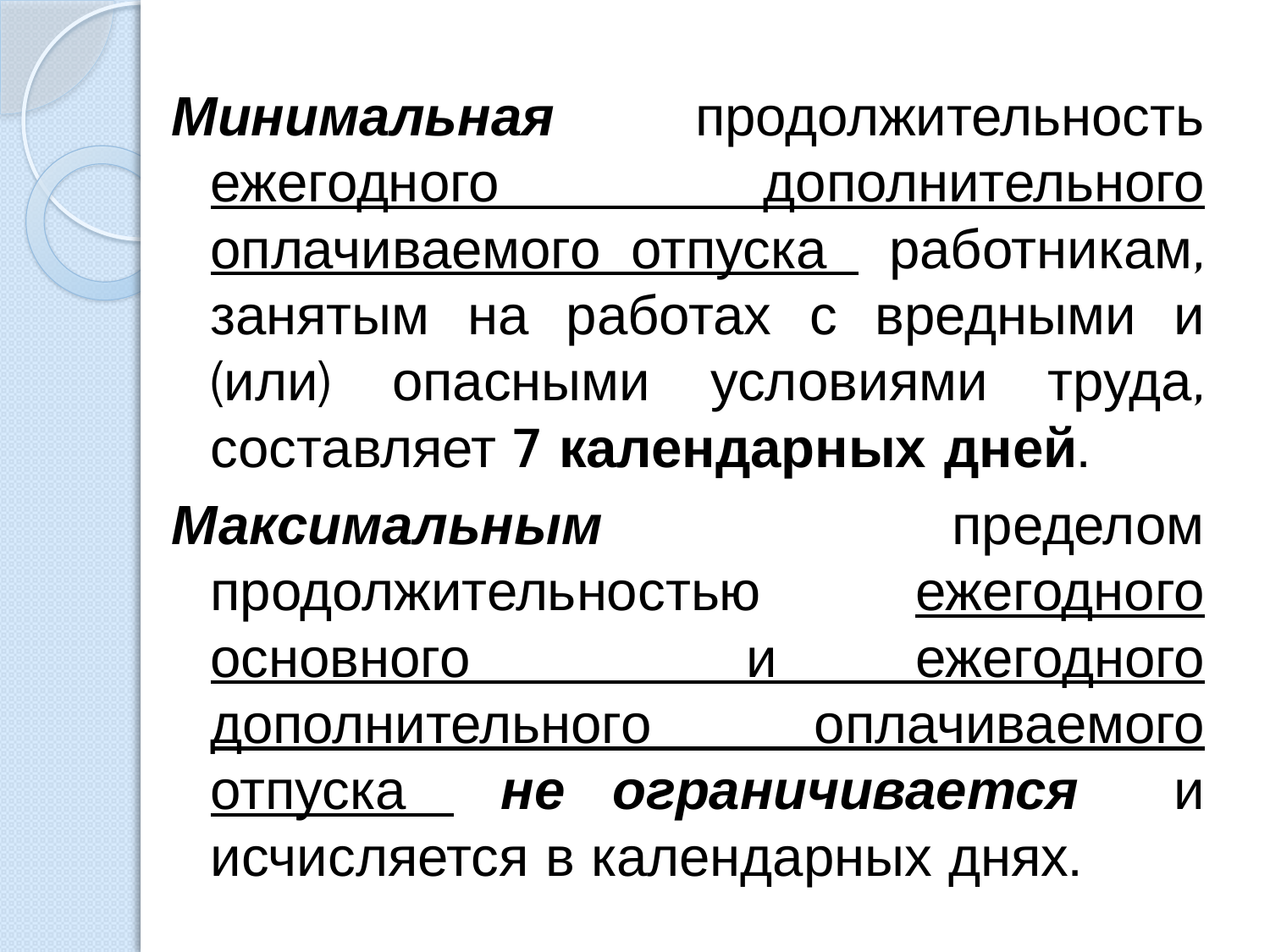

Минимальная продолжительность ежегодного дополнительного оплачиваемого отпуска  работникам, занятым на работах с вредными и (или) опасными условиями труда, составляет 7 календарных дней.
Максимальным пределом продолжительностью ежегодного основного  и ежегодного дополнительного оплачиваемого отпуска  не ограничивается  и исчисляется в календарных днях.